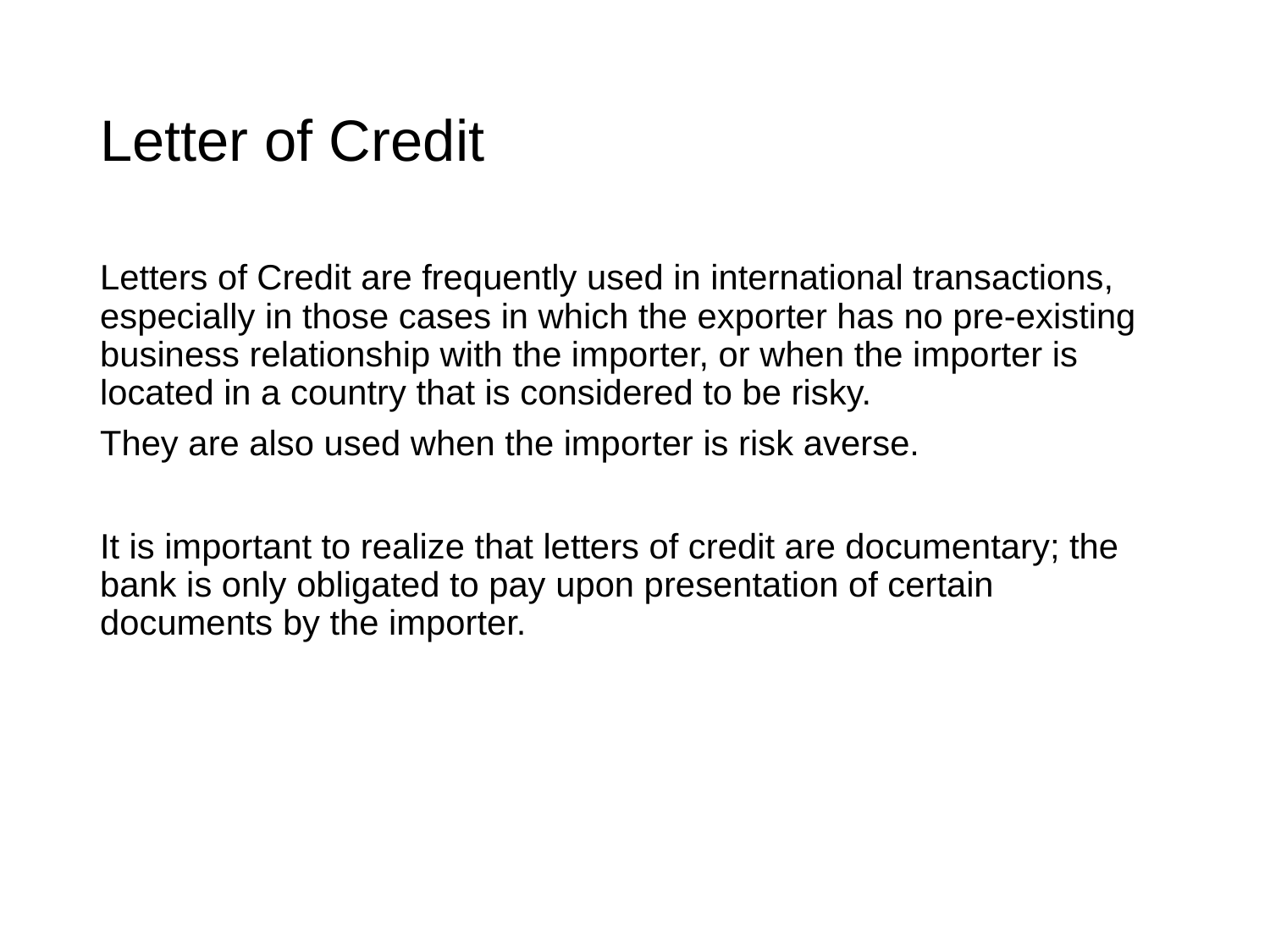

# Letter of Credit
Letters of Credit are frequently used in international transactions, especially in those cases in which the exporter has no pre-existing business relationship with the importer, or when the importer is located in a country that is considered to be risky.
They are also used when the importer is risk averse.

It is important to realize that letters of credit are documentary; the bank is only obligated to pay upon presentation of certain documents by the importer.